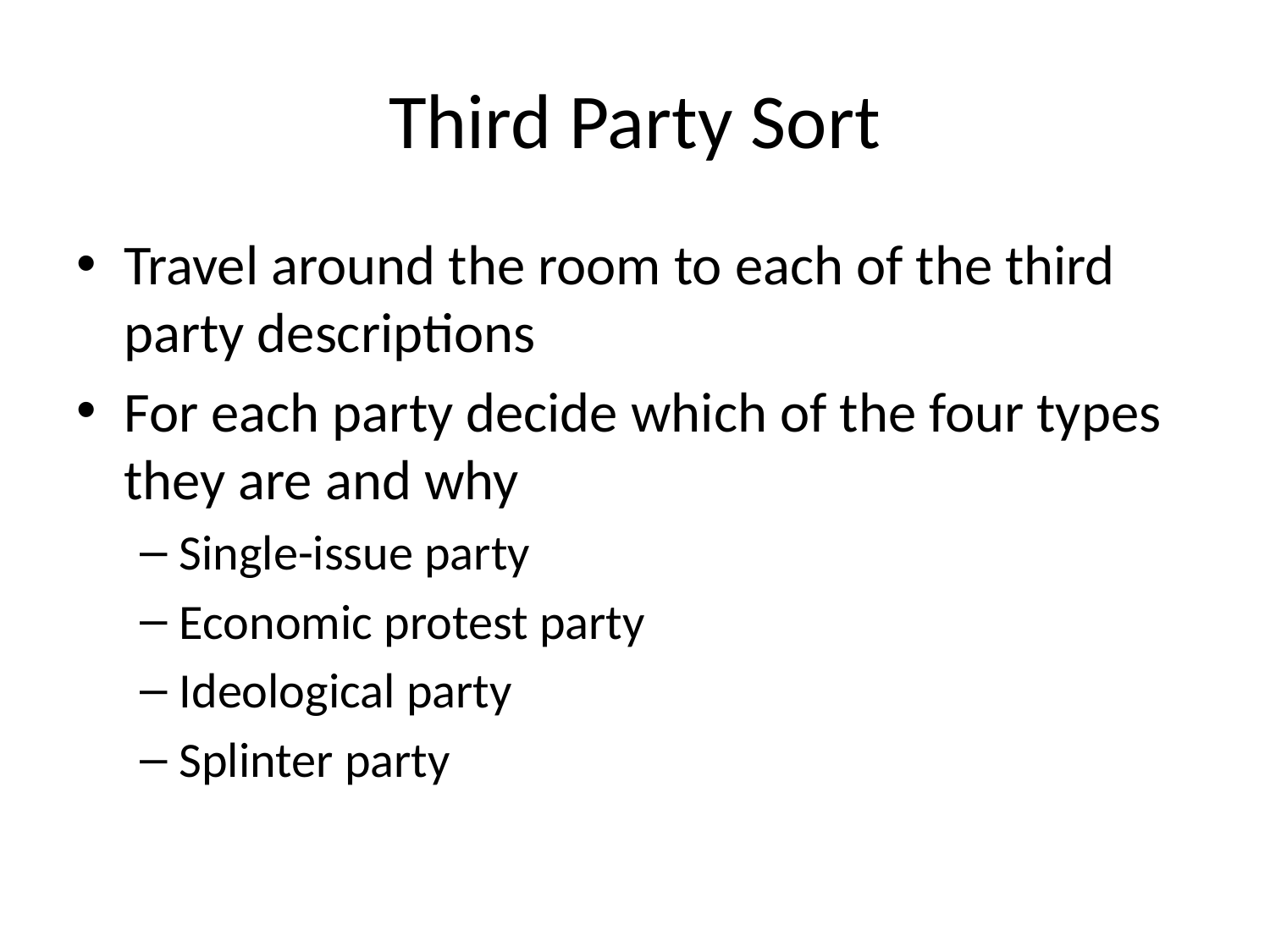

# Third Party Sort
Travel around the room to each of the third party descriptions
For each party decide which of the four types they are and why
Single-issue party
Economic protest party
Ideological party
Splinter party